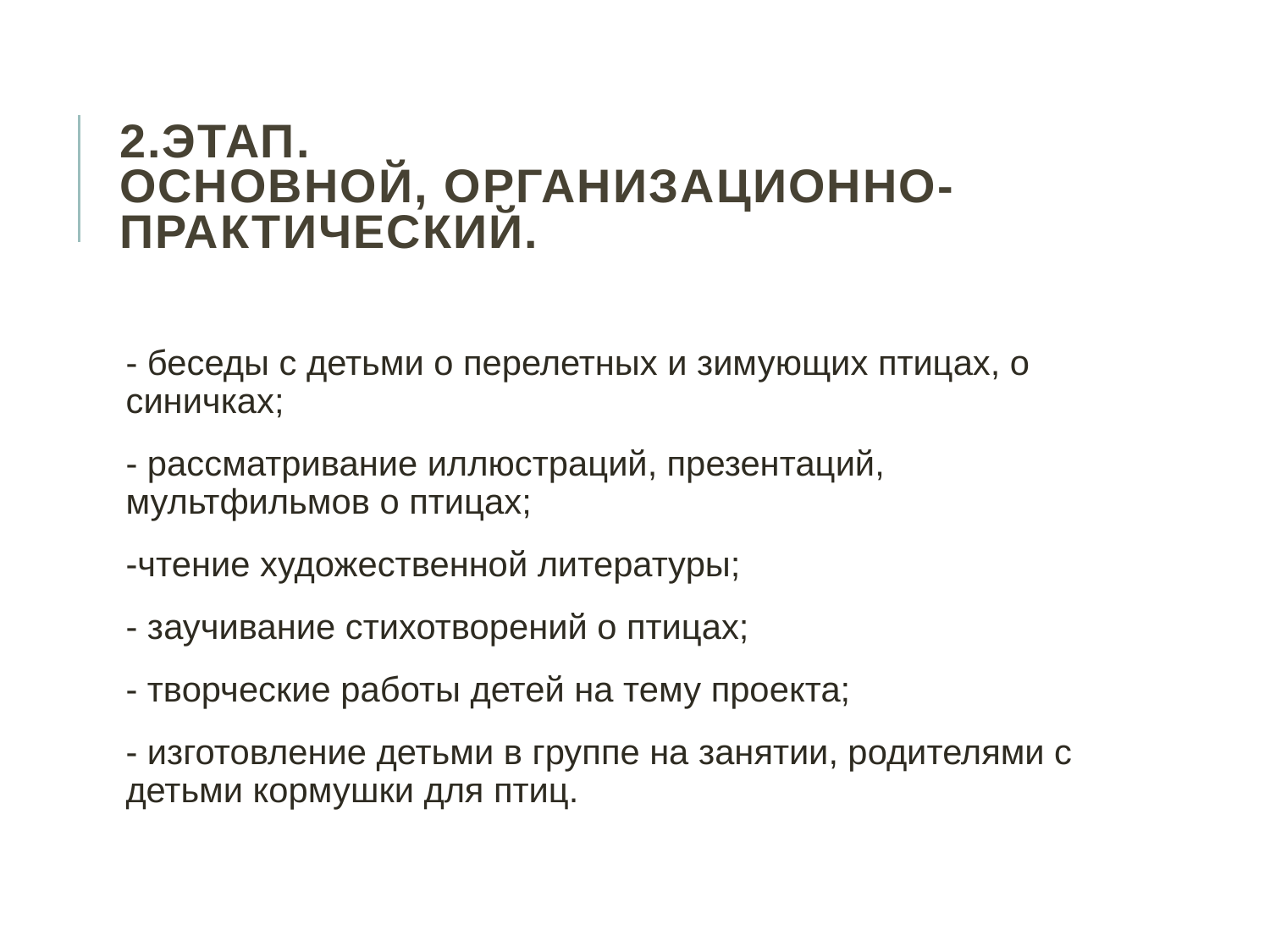

# 2.Этап. Основной, организационно-практический.
- беседы с детьми о перелетных и зимующих птицах, о синичках;
- рассматривание иллюстраций, презентаций, мультфильмов о птицах;
-чтение художественной литературы;
- заучивание стихотворений о птицах;
- творческие работы детей на тему проекта;
- изготовление детьми в группе на занятии, родителями с детьми кормушки для птиц.